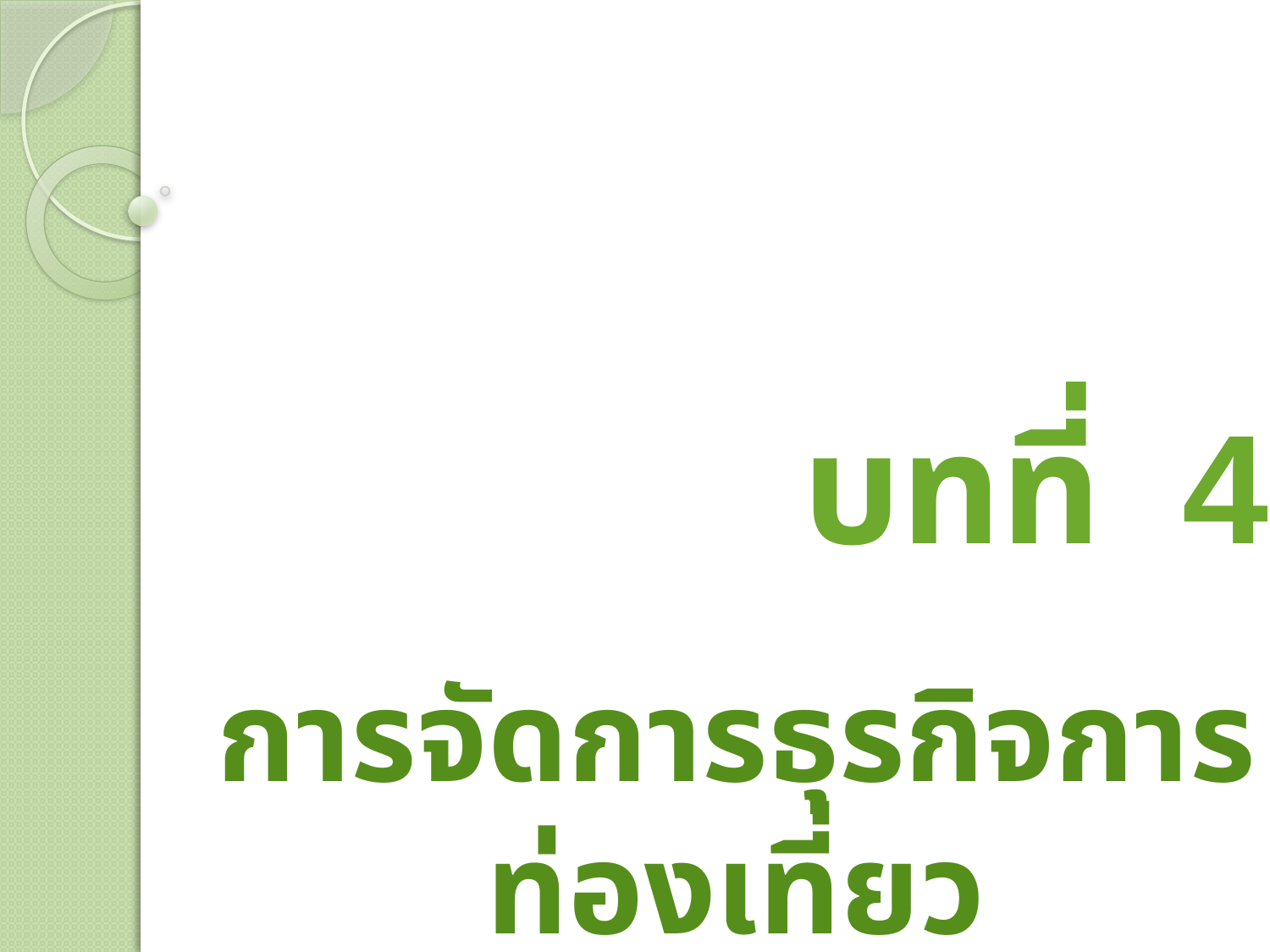

# บทที่  4
การจัดการธุรกิจการท่องเที่ยว